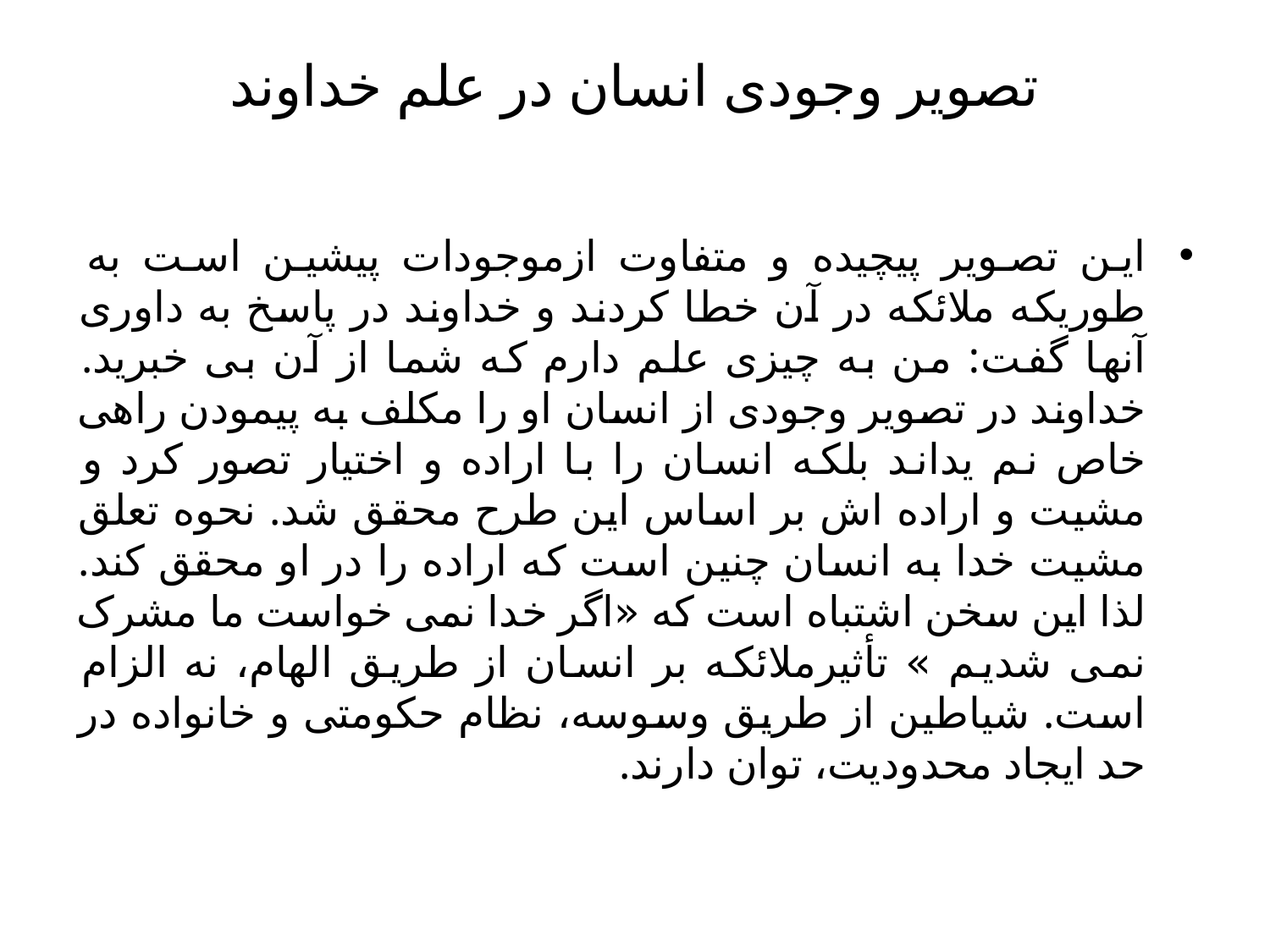

# تصویر وجودی انسان در علم خداوند
این تصویر پیچیده و متفاوت ازموجودات پیشین است به طوریکه ملائکه در آن خطا کردند و خداوند در پاسخ به داوری آنها گفت: من به چیزی علم دارم که شما از آن بی خبرید. خداوند در تصویر وجودی از انسان او را مکلف به پیمودن راهی خاص نم یداند بلکه انسان را با اراده و اختیار تصور کرد و مشیت و اراده اش بر اساس این طرح محقق شد. نحوه تعلق مشیت خدا به انسان چنین است که اراده را در او محقق کند. لذا این سخن اشتباه است که «اگر خدا نمی خواست ما مشرک نمی شدیم » تأثیرملائکه بر انسان از طریق الهام، نه الزام است. شیاطین از طریق وسوسه، نظام حکومتی و خانواده در حد ایجاد محدودیت، توان دارند.